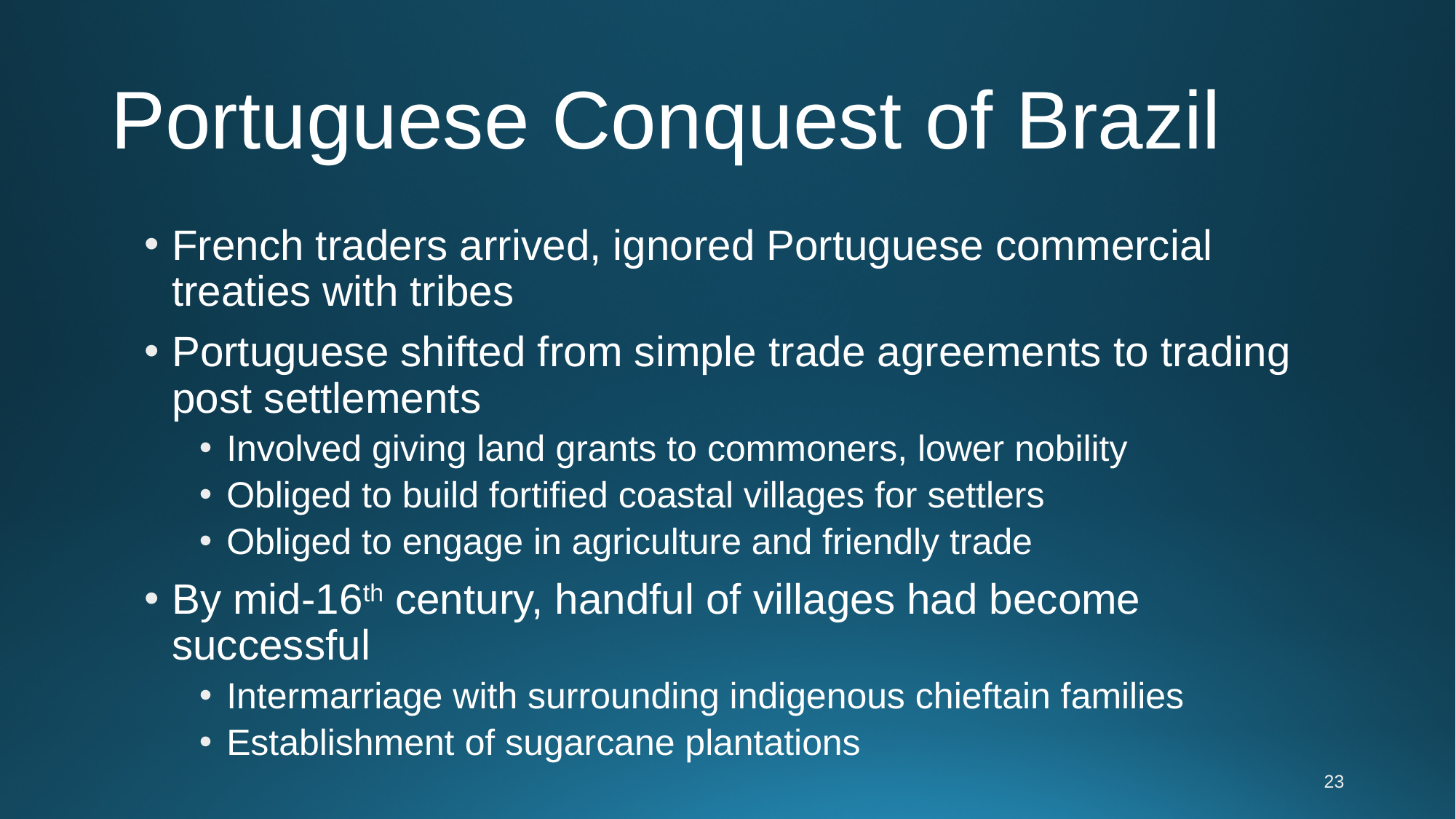

# Portuguese Conquest of Brazil
French traders arrived, ignored Portuguese commercial treaties with tribes
Portuguese shifted from simple trade agreements to trading post settlements
Involved giving land grants to commoners, lower nobility
Obliged to build fortified coastal villages for settlers
Obliged to engage in agriculture and friendly trade
By mid-16th century, handful of villages had become successful
Intermarriage with surrounding indigenous chieftain families
Establishment of sugarcane plantations
23